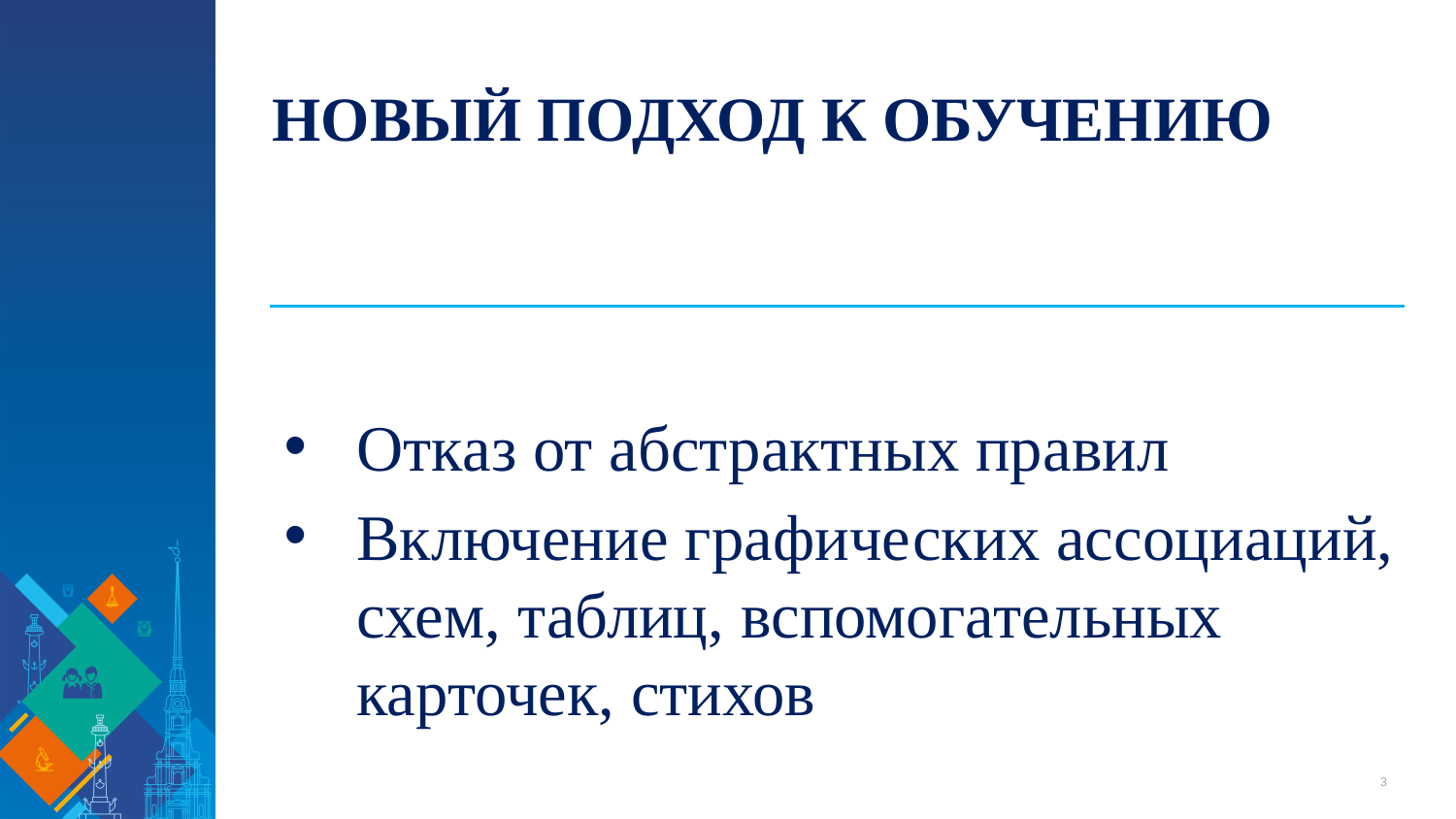

# Новый подход к обучению
Отказ от абстрактных правил
Включение графических ассоциаций, схем, таблиц, вспомогательных карточек, стихов
3